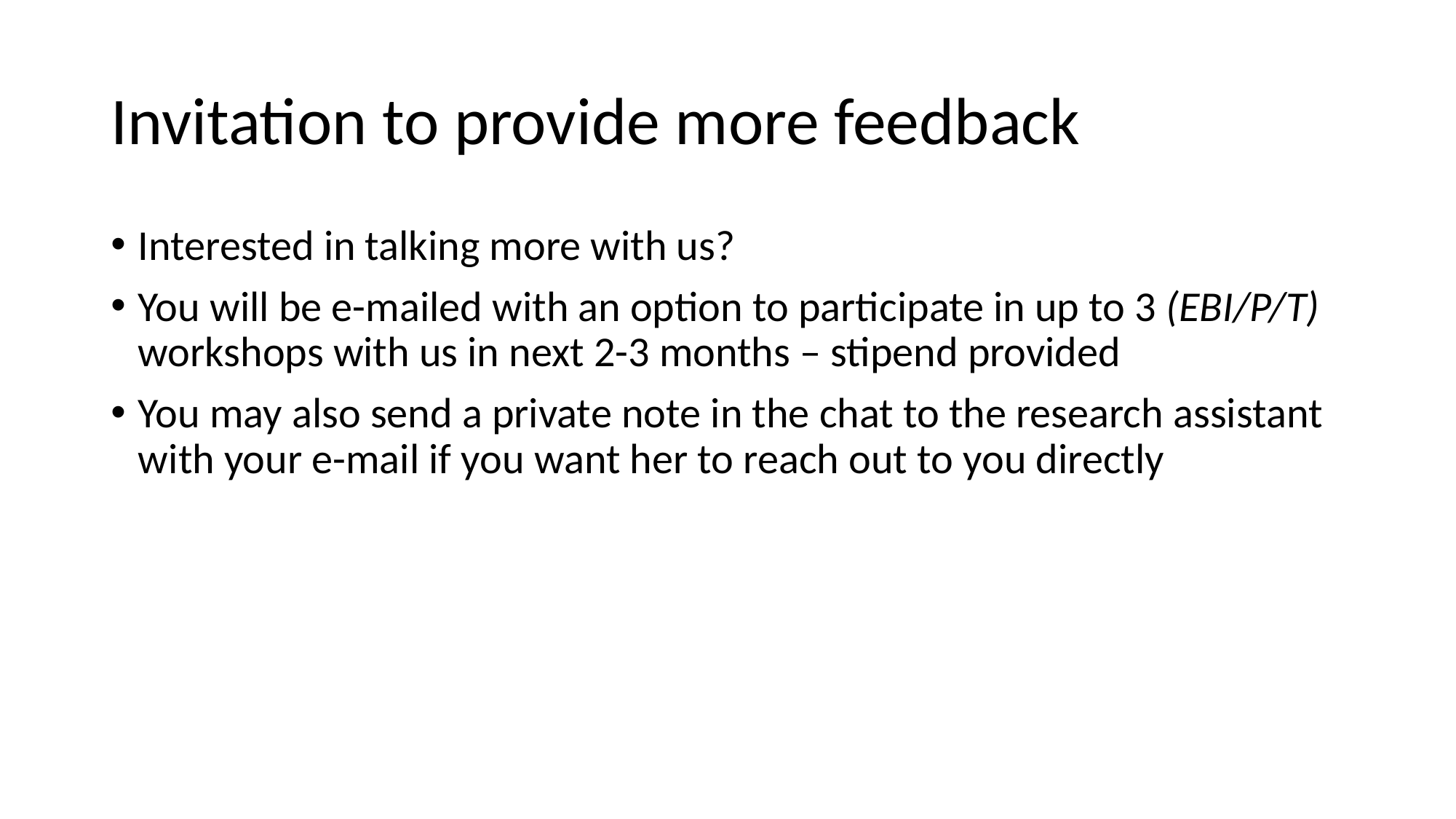

# Invitation to provide more feedback
Interested in talking more with us?
You will be e-mailed with an option to participate in up to 3 (EBI/P/T) workshops with us in next 2-3 months – stipend provided
You may also send a private note in the chat to the research assistant with your e-mail if you want her to reach out to you directly